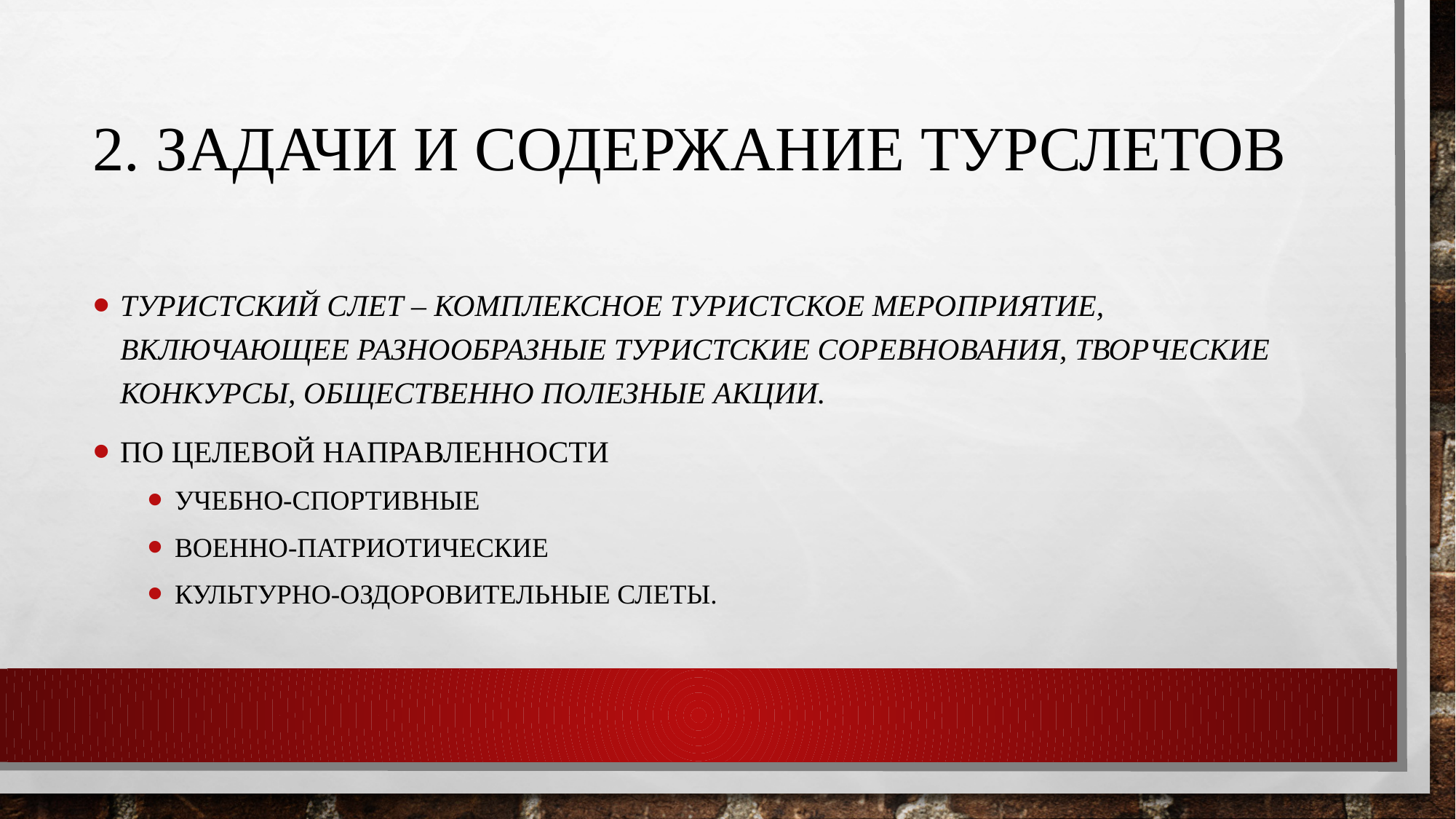

# 2. Задачи и содержание турслетов
Туристский слет – комплексное туристское мероприятие, включающее разнообразные туристские соревнования, творческие конкурсы, общественно полезные акции.
По целевой направленности
учебно-спортивные
военно-патриотические
культурно-оздоровительные слеты.